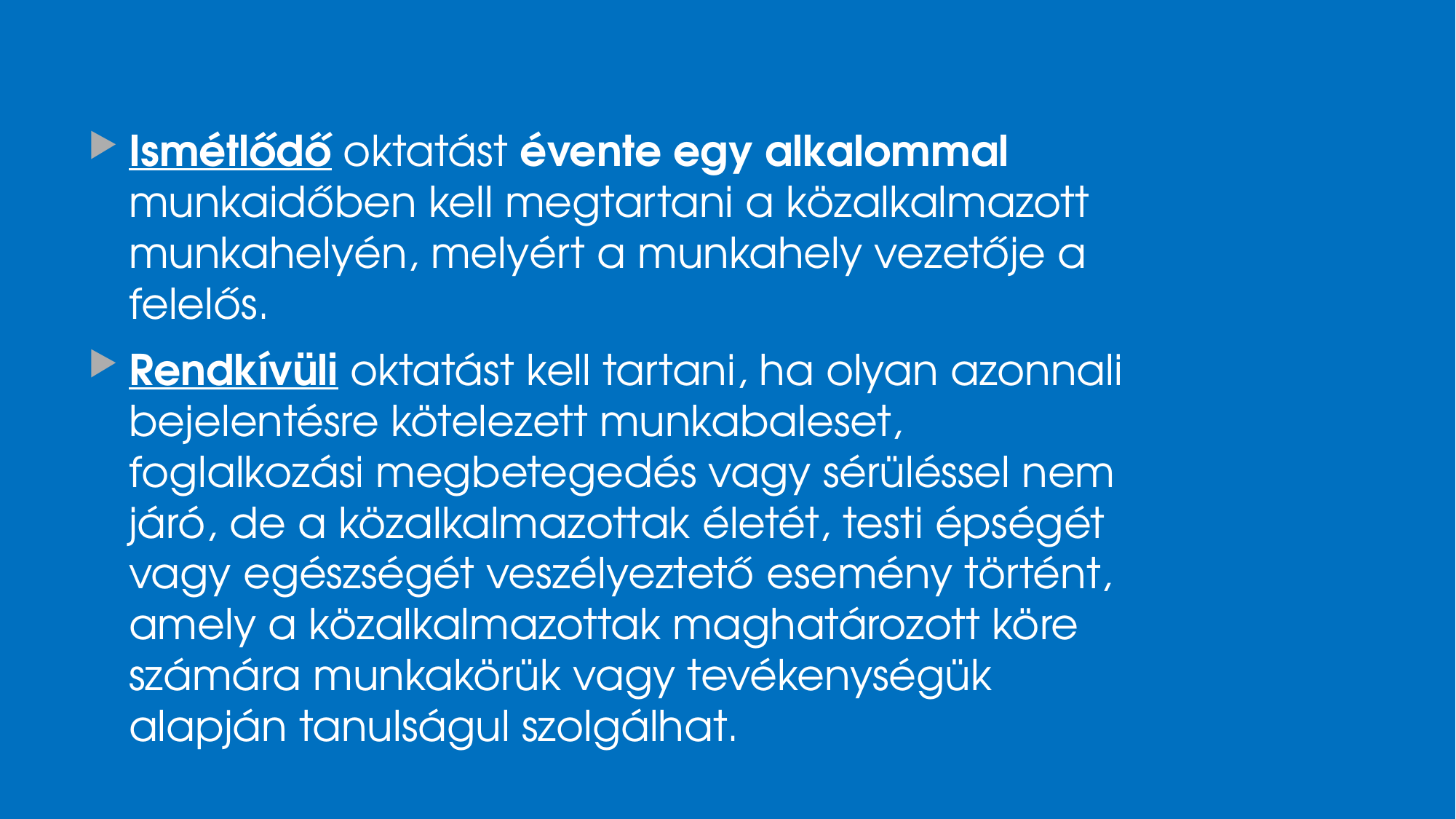

Ismétlődő oktatást évente egy alkalommal munkaidőben kell megtartani a közalkalmazott munkahelyén, melyért a munkahely vezetője a felelős.
Rendkívüli oktatást kell tartani, ha olyan azonnali bejelentésre kötelezett munkabaleset, foglalkozási megbetegedés vagy sérüléssel nem járó, de a közalkalmazottak életét, testi épségét vagy egészségét veszélyeztető esemény történt, amely a közalkalmazottak maghatározott köre számára munkakörük vagy tevékenységük alapján tanulságul szolgálhat.